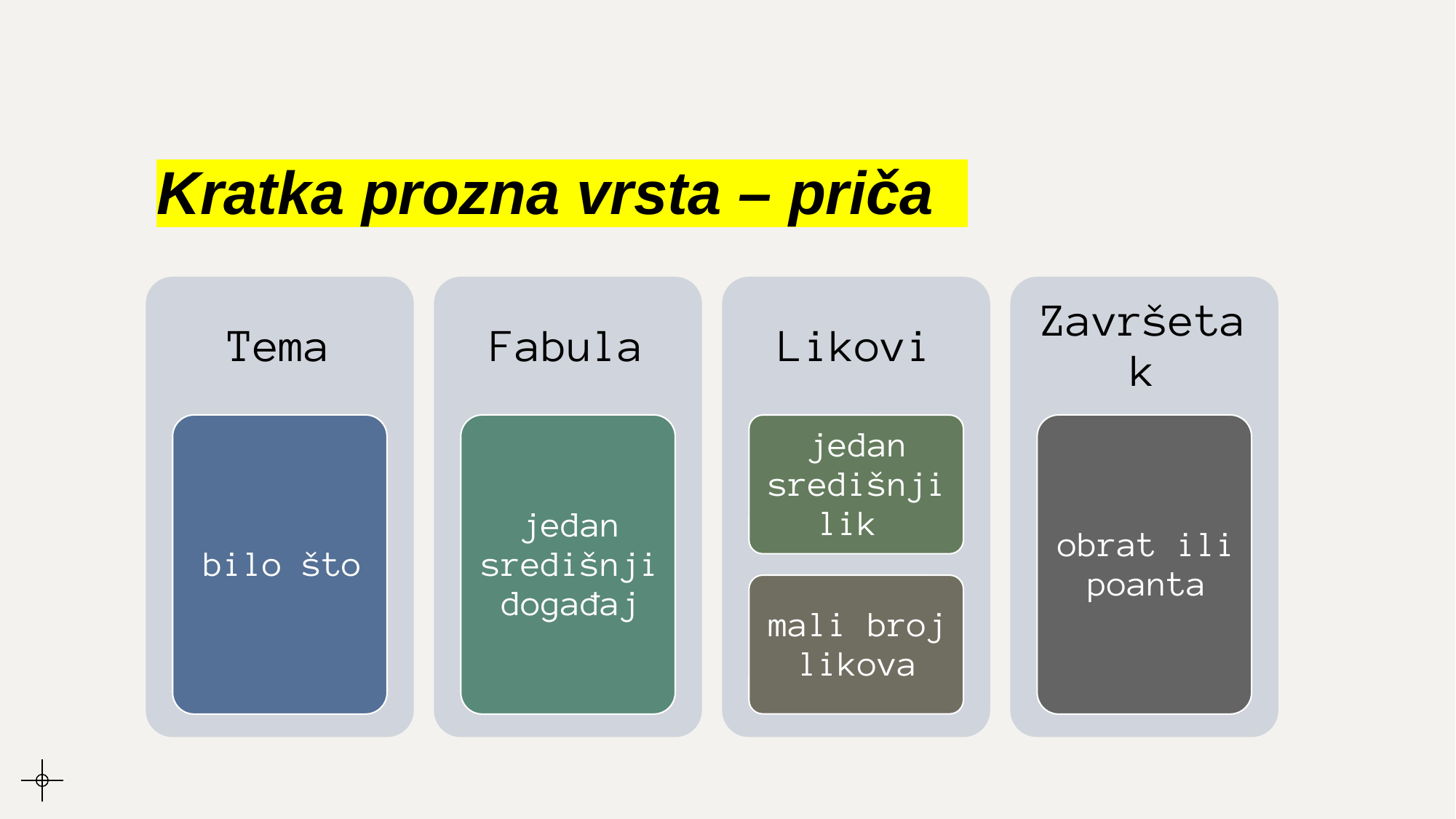

# Kratka prozna vrsta – priča
Tema
bilo što
Fabula
jedan središnji događaj
Likovi
jedan središnji lik
mali broj likova
Završetak
obrat ili poanta